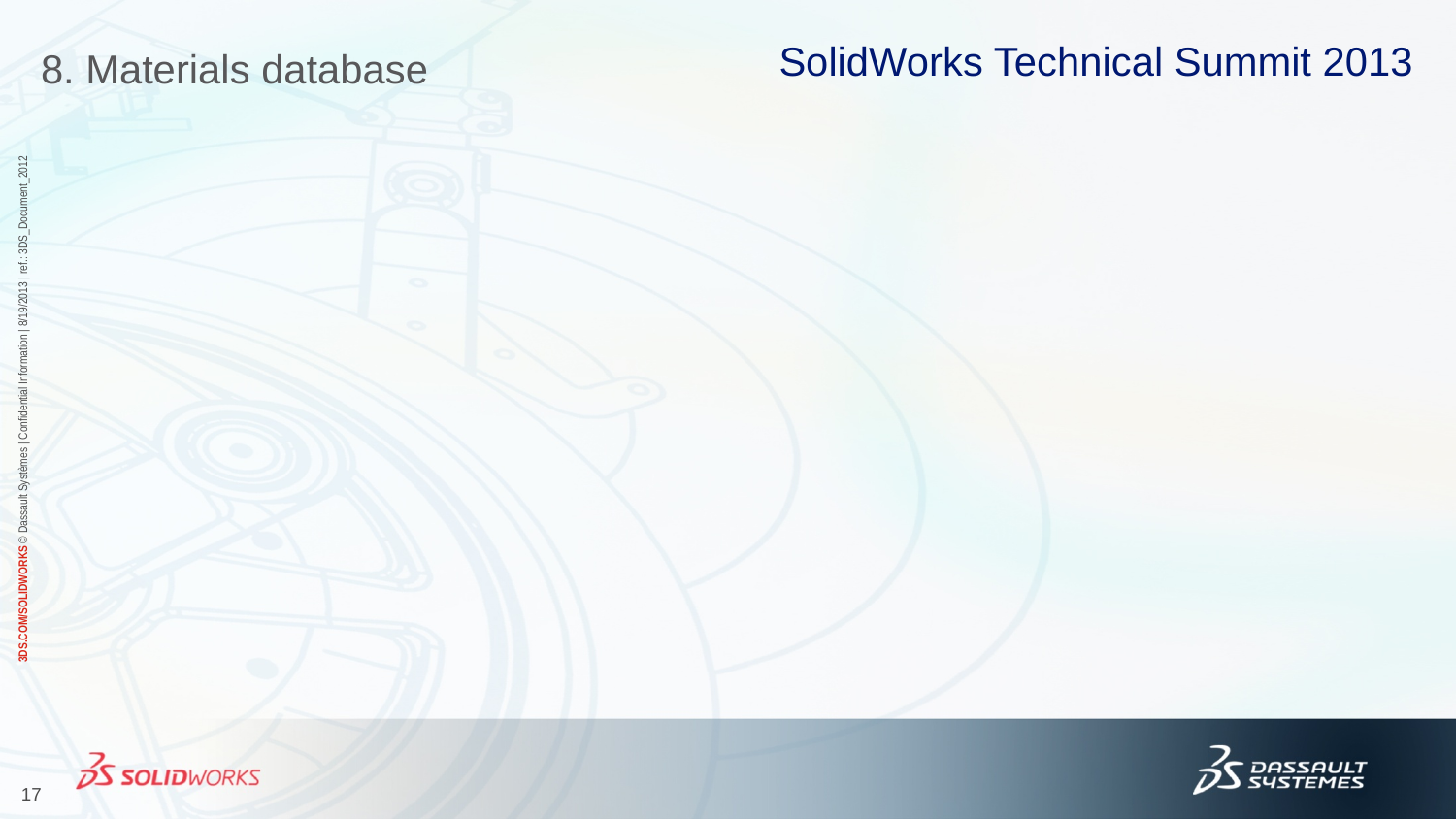

SolidWorks Technical Summit 2013
8. Materials database